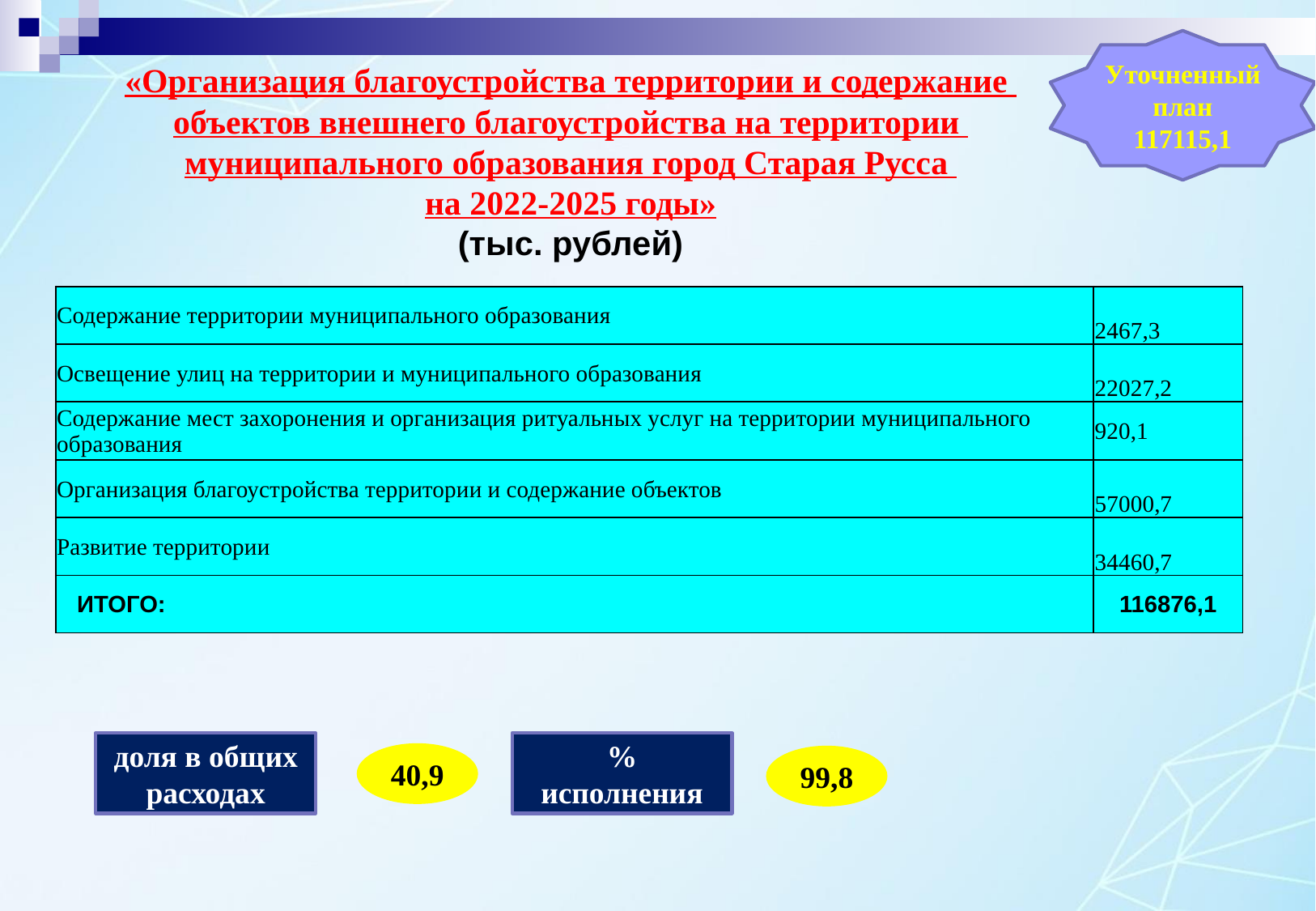

# «Организация благоустройства территории и содержание объектов внешнего благоустройства на территории муниципального образования город Старая Русса на 2022-2025 годы» (тыс. рублей)
Уточненный план
117115,1
| Содержание территории муниципального образования | 2467,3 |
| --- | --- |
| Освещение улиц на территории и муниципального образования | 22027,2 |
| Содержание мест захоронения и организация ритуальных услуг на территории муниципального образования | 920,1 |
| Организация благоустройства территории и содержание объектов | 57000,7 |
| Развитие территории | 34460,7 |
| ИТОГО: | 116876,1 |
% исполнения
доля в общих расходах
40,9
99,8